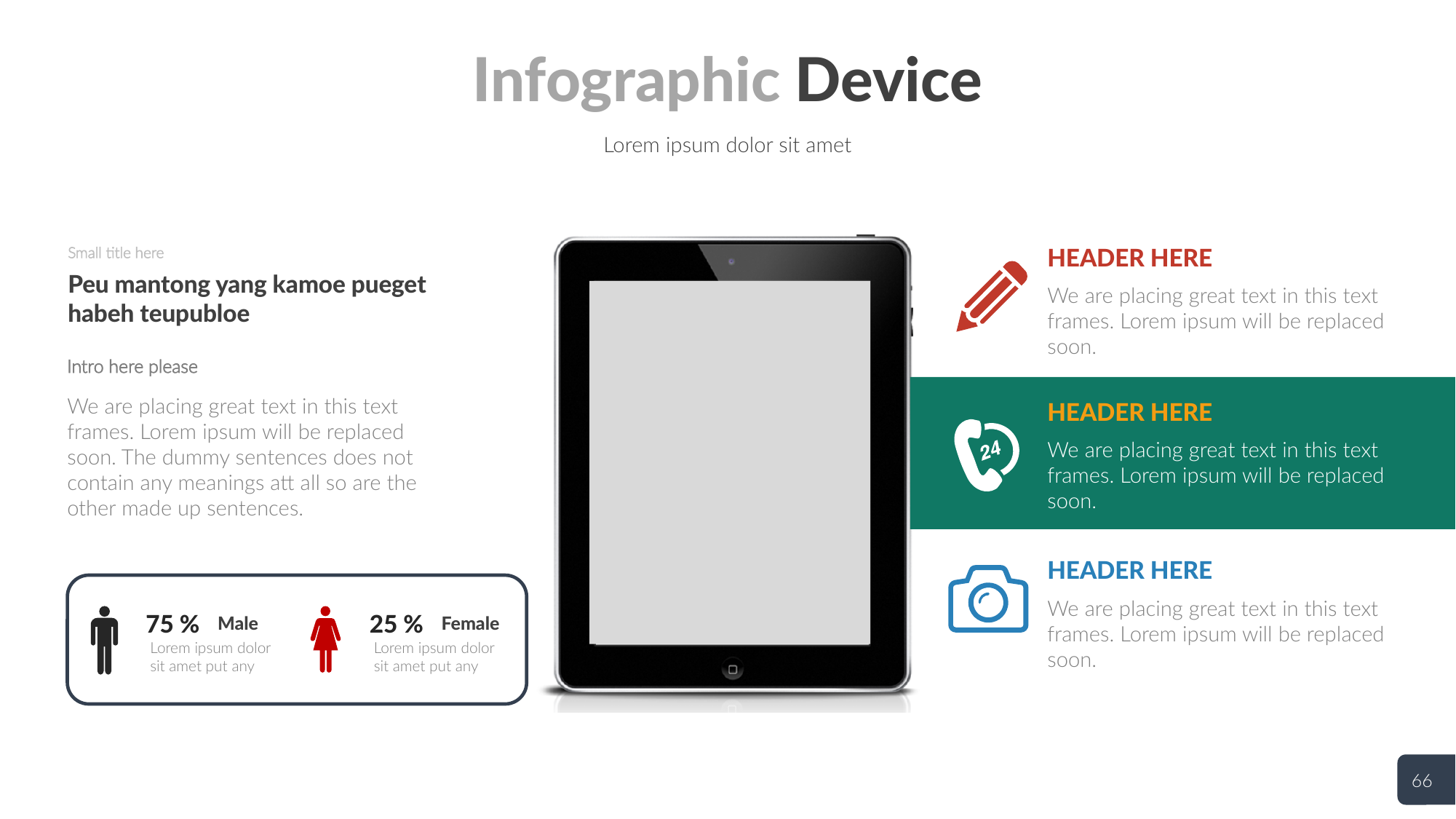

# Infographic Device
Lorem ipsum dolor sit amet
HEADER HERE
Small title here

Peu mantong yang kamoe pueget habeh teupubloe
We are placing great text in this text frames. Lorem ipsum will be replaced soon.

Intro here please

We are placing great text in this text frames. Lorem ipsum will be replaced soon. The dummy sentences does not contain any meanings att all so are the other made up sentences.
HEADER HERE

We are placing great text in this text frames. Lorem ipsum will be replaced soon.
HEADER HERE

We are placing great text in this text frames. Lorem ipsum will be replaced soon.
75 %
Male
Lorem ipsum dolor sit amet put any
25 %
Female
Lorem ipsum dolor sit amet put any

66